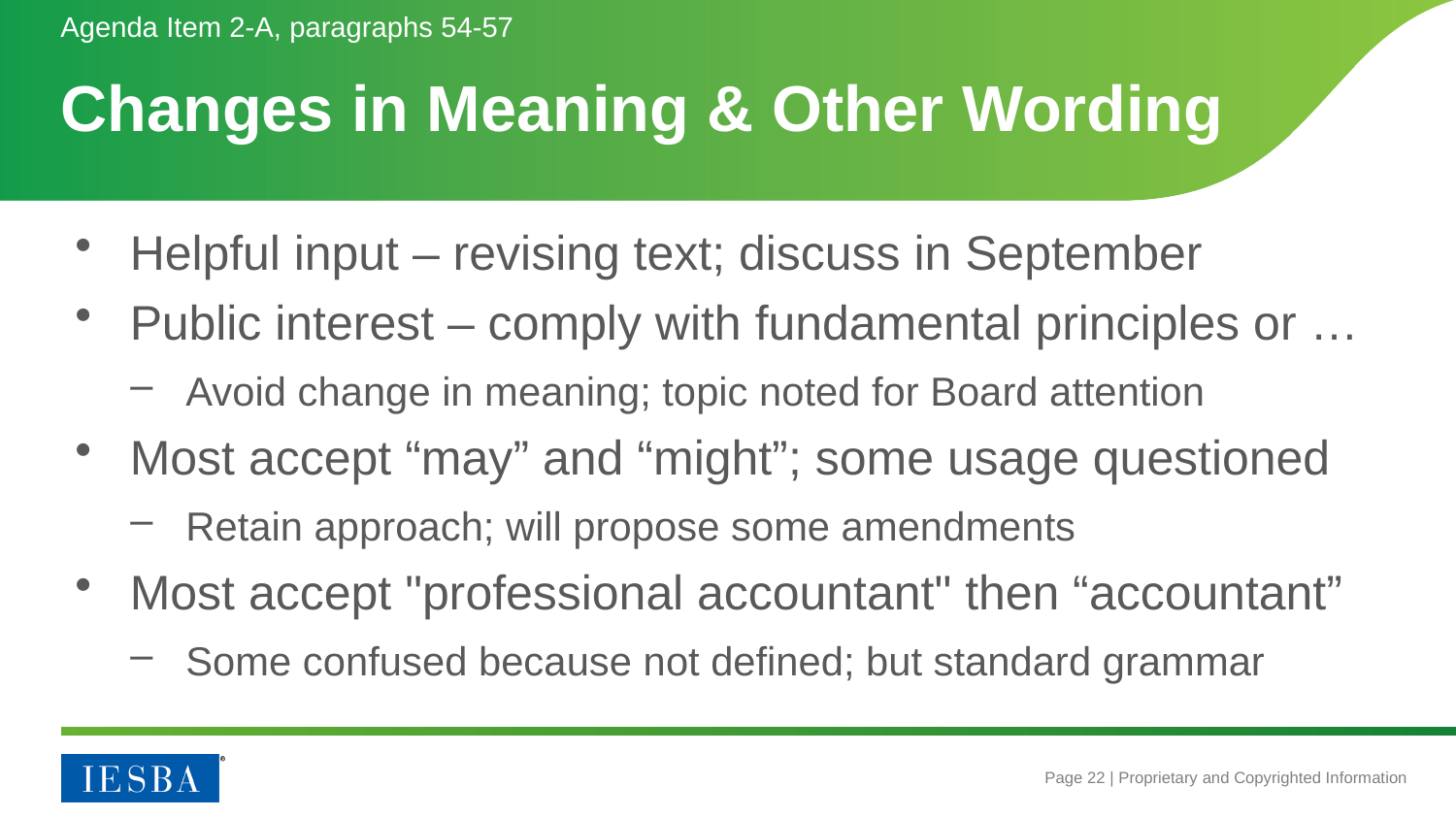

Agenda Item 2-A, paragraphs 54-57

# Changes in Meaning & Other Wording
Helpful input – revising text; discuss in September
Public interest – comply with fundamental principles or …
Avoid change in meaning; topic noted for Board attention
Most accept “may” and “might”; some usage questioned
Retain approach; will propose some amendments
Most accept "professional accountant" then “accountant”
Some confused because not defined; but standard grammar